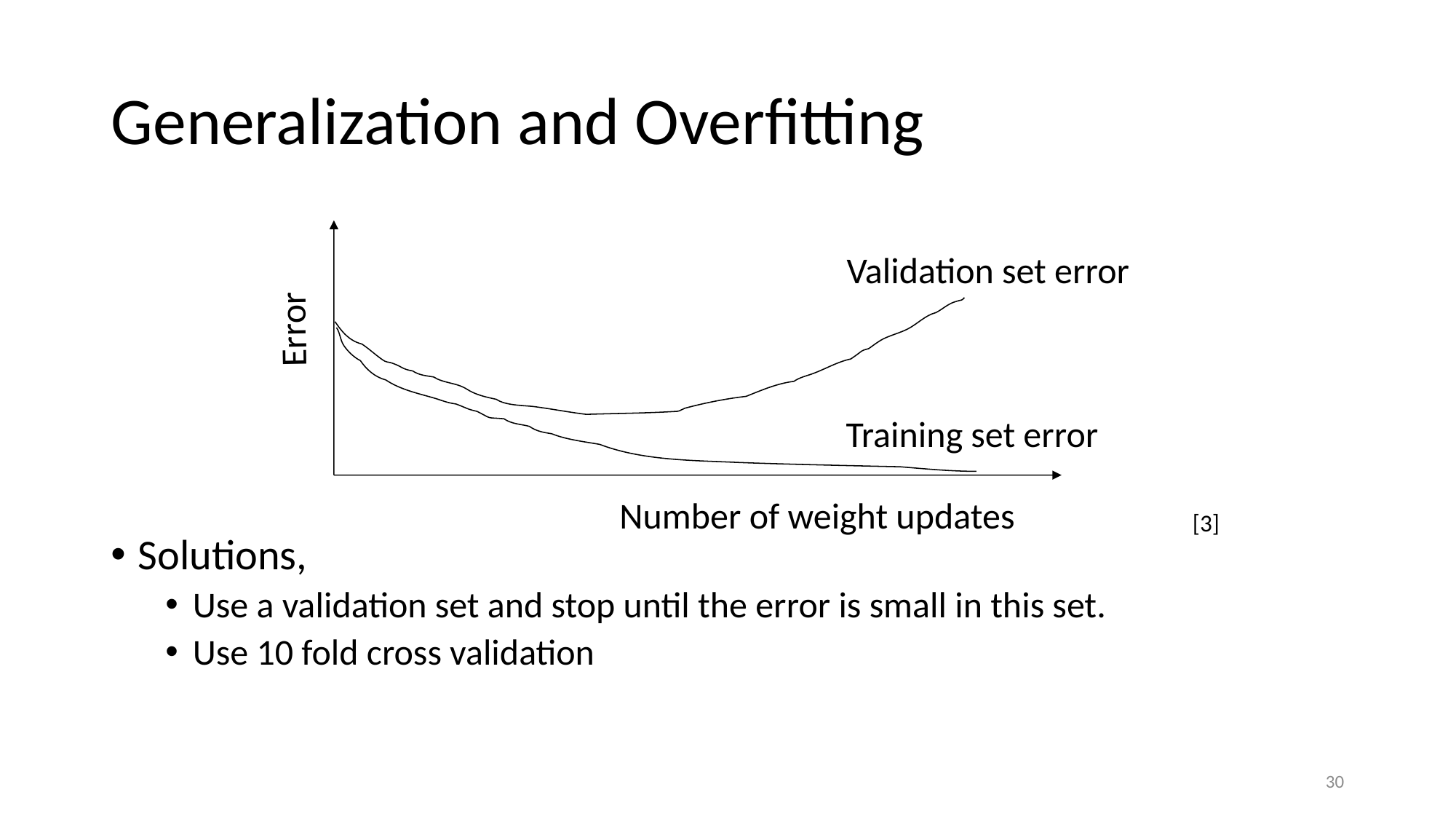

# Generalization and Overfitting

Solutions,
Use a validation set and stop until the error is small in this set.
Use 10 fold cross validation

Validation set error

Error

Training set error

Number of weight updates
[3]
30